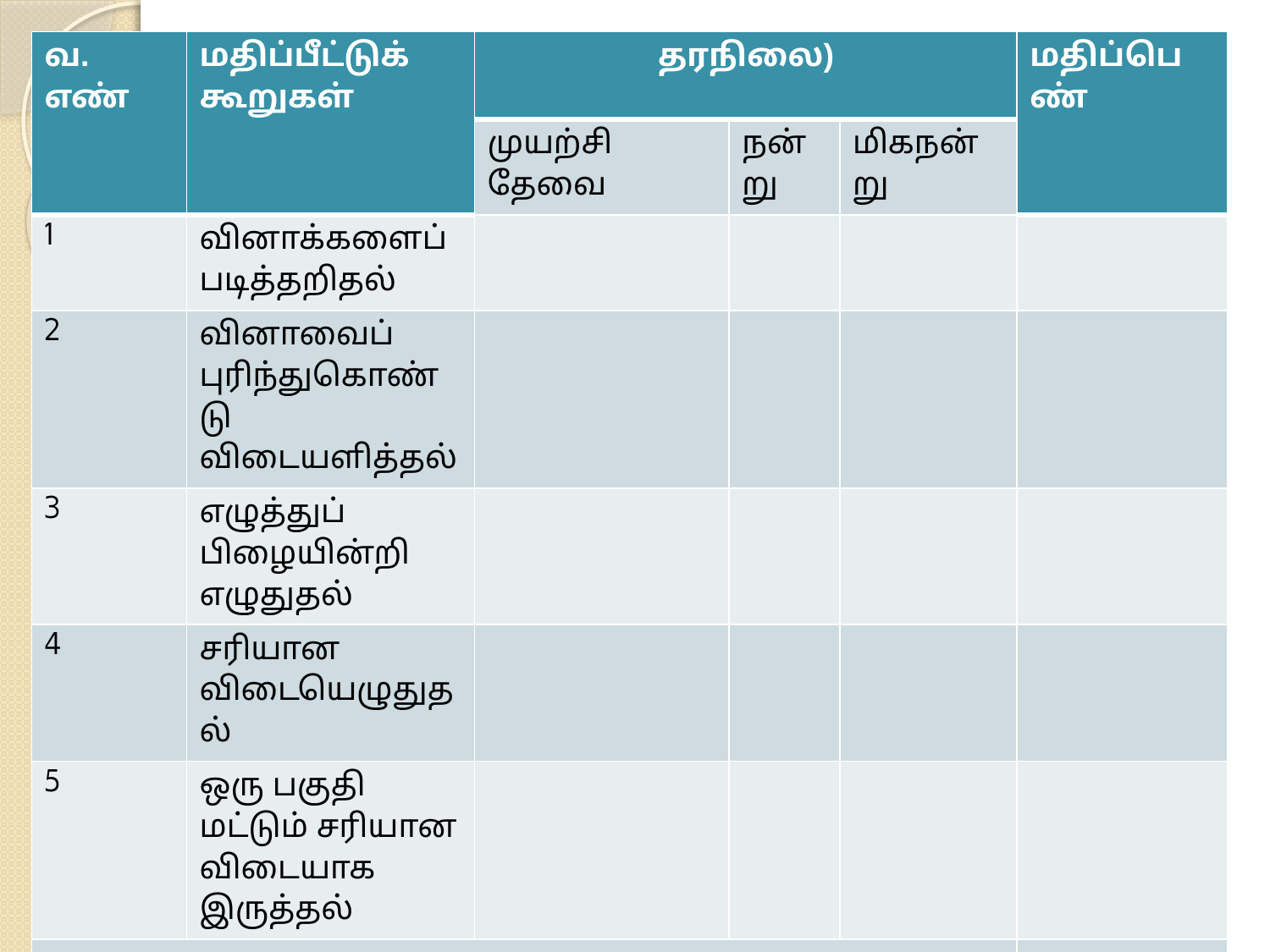

| வ. எண் | மதிப்பீட்டுக் கூறுகள் | தரநிலை) |  |  | மதிப்பெண் |
| --- | --- | --- | --- | --- | --- |
|  |  | முயற்சி தேவை | நன்று | மிகநன்று |  |
| 1 | வினாக்களைப் படித்தறிதல் |  |  |  |  |
| 2 | வினாவைப் புரிந்துகொண்டு விடையளித்தல் |  |  |  |  |
| 3 | எழுத்துப் பிழையின்றி எழுதுதல் |  |  |  |  |
| 4 | சரியான விடையெழுதுதல் |  |  |  |  |
| 5 | ஒரு பகுதி மட்டும் சரியான விடையாக இருத்தல் |  |  |  |  |
| கூடுதல் (10) |  |  |  |  |  |